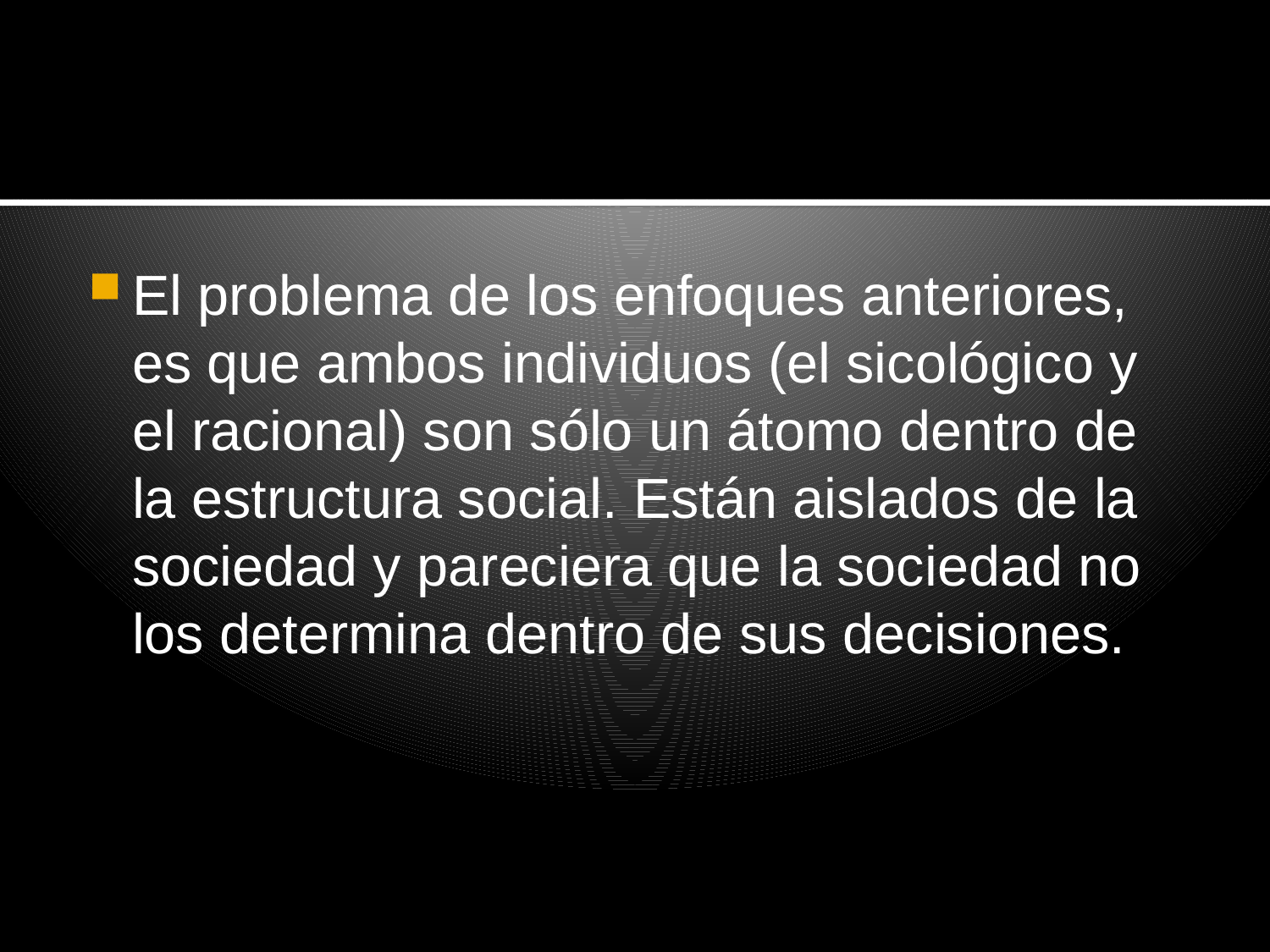

#
El problema de los enfoques anteriores, es que ambos individuos (el sicológico y el racional) son sólo un átomo dentro de la estructura social. Están aislados de la sociedad y pareciera que la sociedad no los determina dentro de sus decisiones.